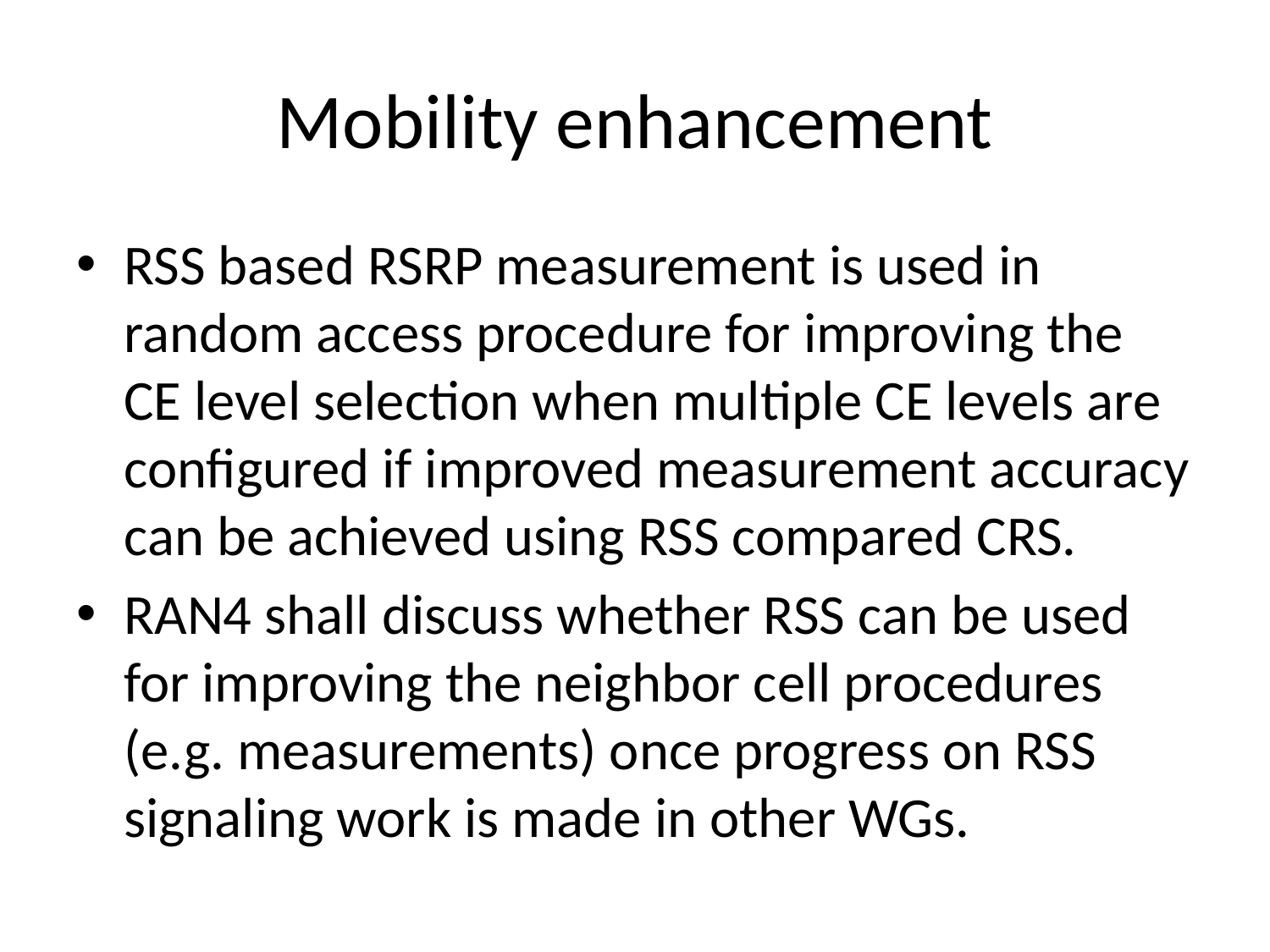

# Mobility enhancement
RSS based RSRP measurement is used in random access procedure for improving the CE level selection when multiple CE levels are configured if improved measurement accuracy can be achieved using RSS compared CRS.
RAN4 shall discuss whether RSS can be used for improving the neighbor cell procedures (e.g. measurements) once progress on RSS signaling work is made in other WGs.